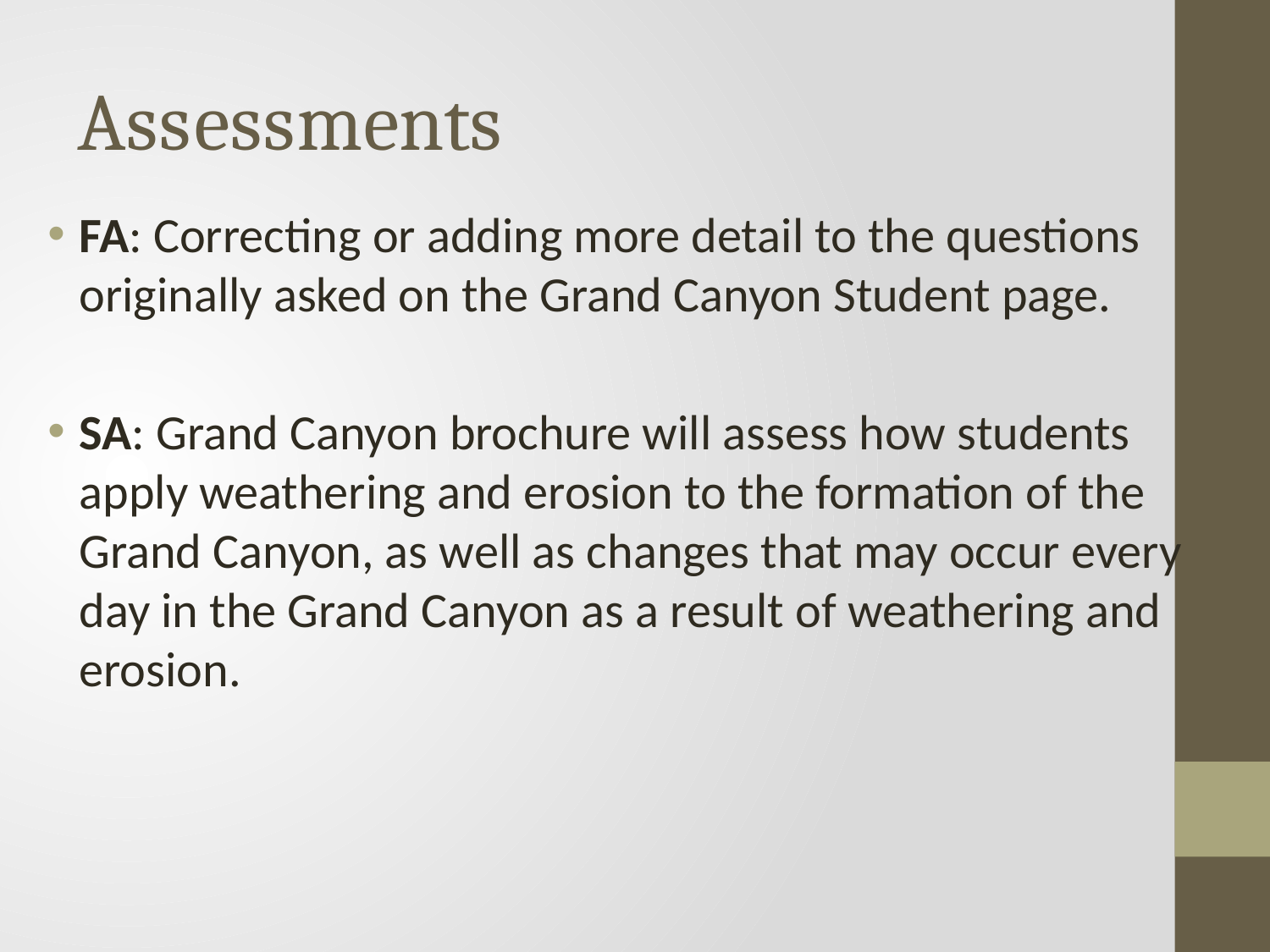

# Assessments
FA: Correcting or adding more detail to the questions originally asked on the Grand Canyon Student page.

SA: Grand Canyon brochure will assess how students apply weathering and erosion to the formation of the Grand Canyon, as well as changes that may occur every day in the Grand Canyon as a result of weathering and erosion.